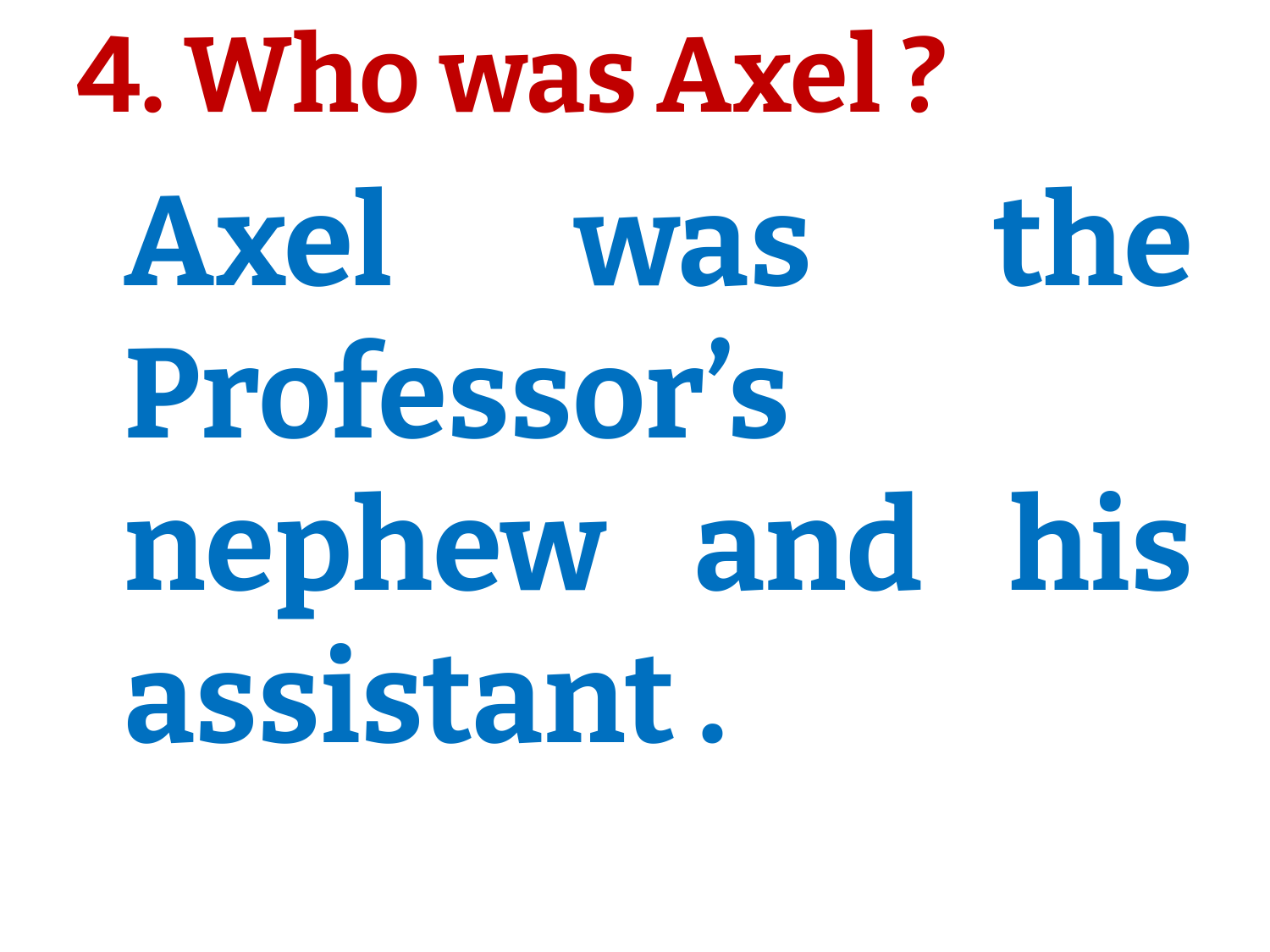

4. Who was Axel ?
	Axel was the Professor’s nephew and his assistant .